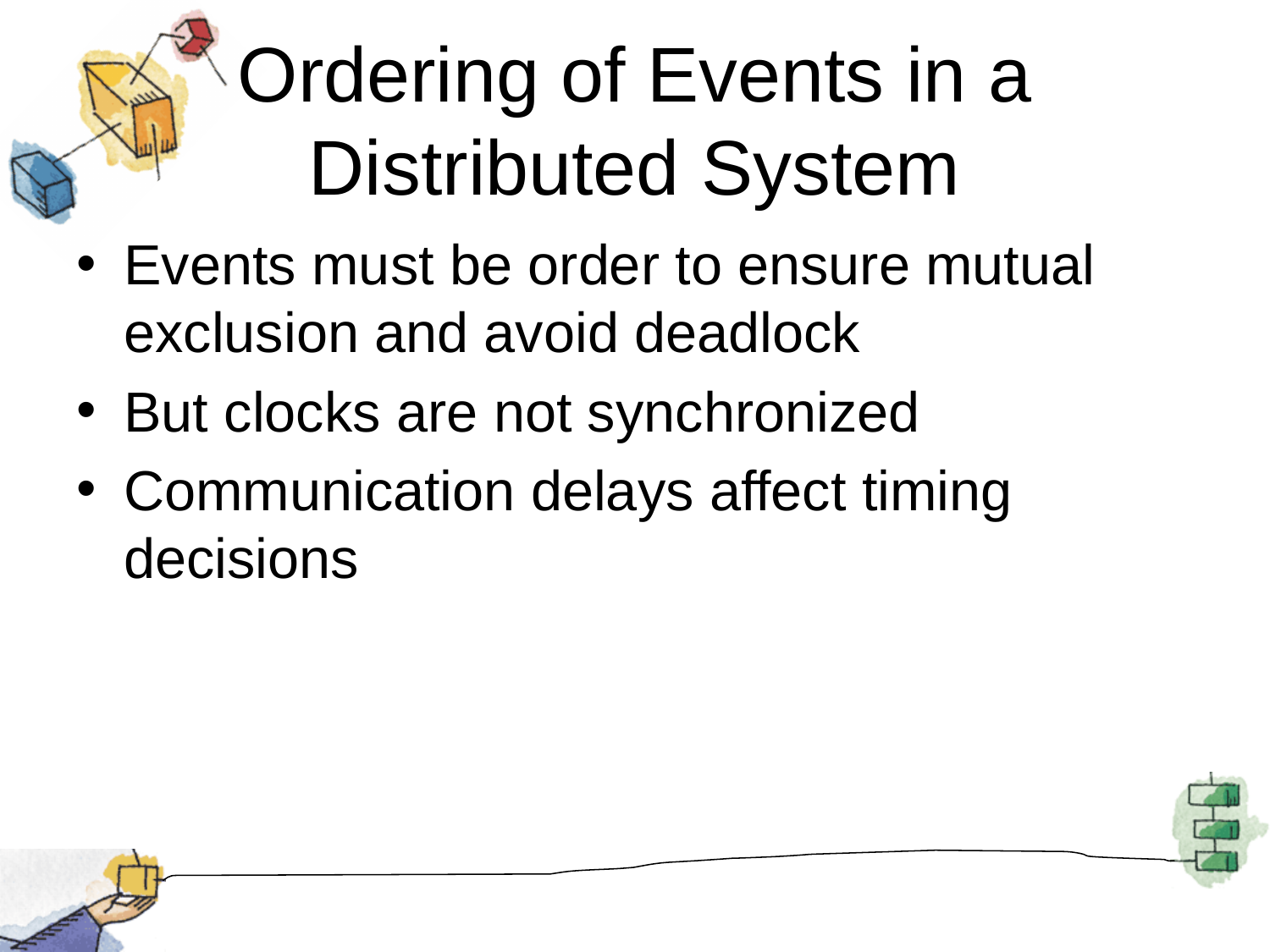

# Ordering of Events in a Distributed System
Events must be order to ensure mutual exclusion and avoid deadlock
But clocks are not synchronized
Communication delays affect timing decisions